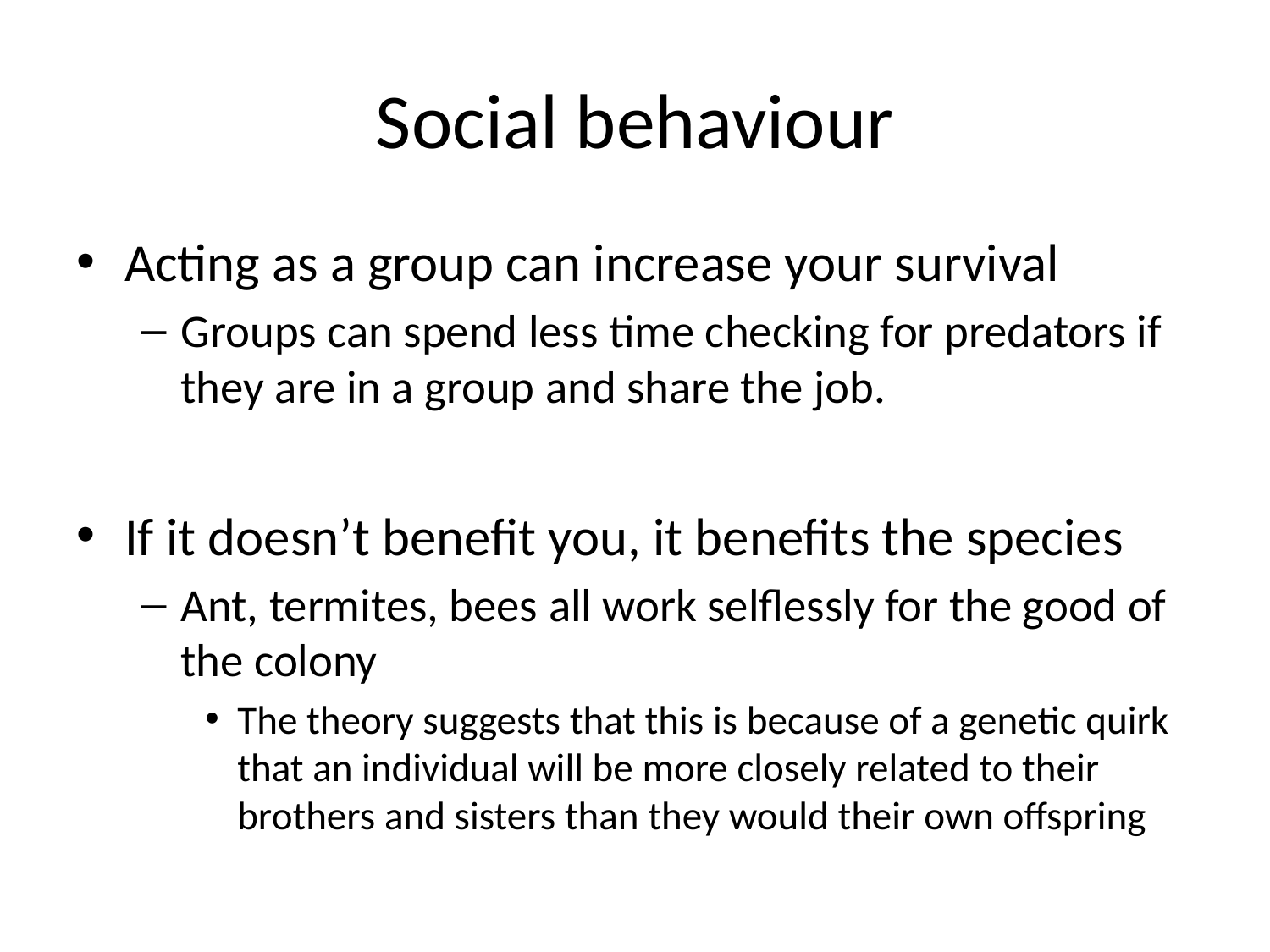

# Social behaviour
Acting as a group can increase your survival
Groups can spend less time checking for predators if they are in a group and share the job.

If it doesn’t benefit you, it benefits the species
Ant, termites, bees all work selflessly for the good of the colony
The theory suggests that this is because of a genetic quirk that an individual will be more closely related to their brothers and sisters than they would their own offspring